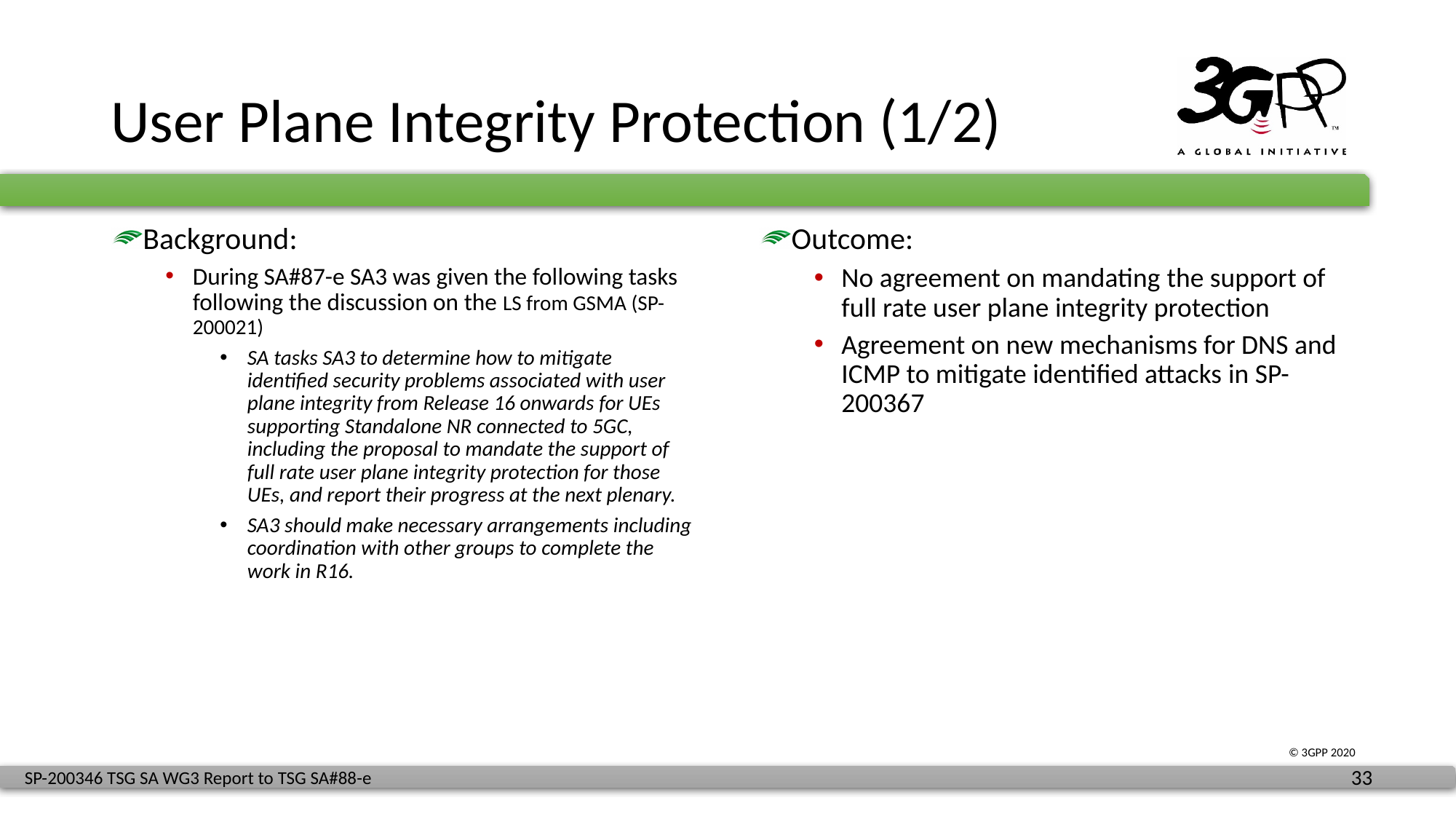

# User Plane Integrity Protection (1/2)
Background:
During SA#87-e SA3 was given the following tasks following the discussion on the LS from GSMA (SP-200021)
SA tasks SA3 to determine how to mitigate identified security problems associated with user plane integrity from Release 16 onwards for UEs supporting Standalone NR connected to 5GC, including the proposal to mandate the support of full rate user plane integrity protection for those UEs, and report their progress at the next plenary.
SA3 should make necessary arrangements including coordination with other groups to complete the work in R16.

Outcome:
No agreement on mandating the support of full rate user plane integrity protection
Agreement on new mechanisms for DNS and ICMP to mitigate identified attacks in SP-200367